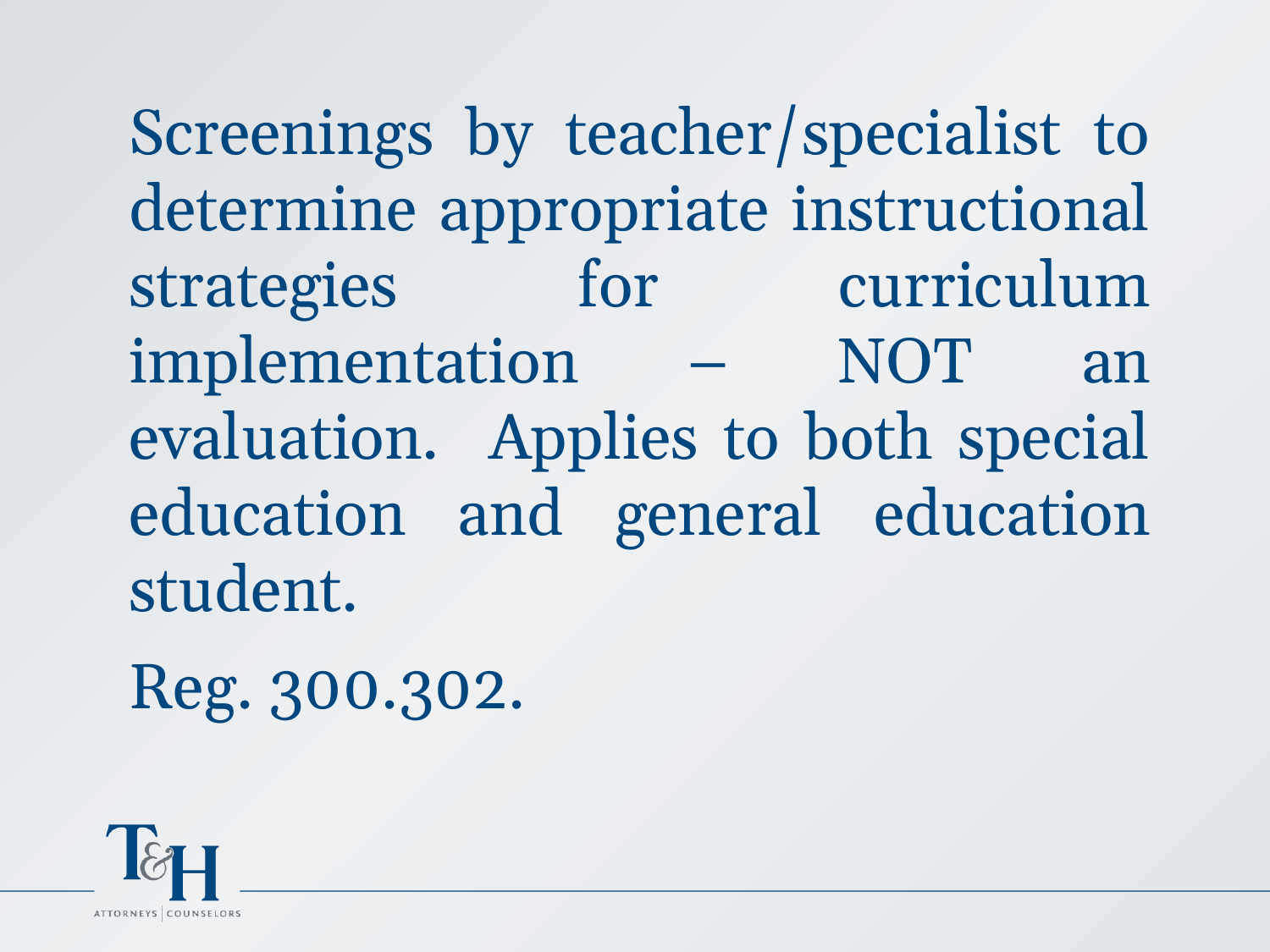

Screenings by teacher/specialist to determine appropriate instructional strategies for curriculum implementation – NOT an evaluation.  Applies to both special education and general education student.
Reg. 300.302.